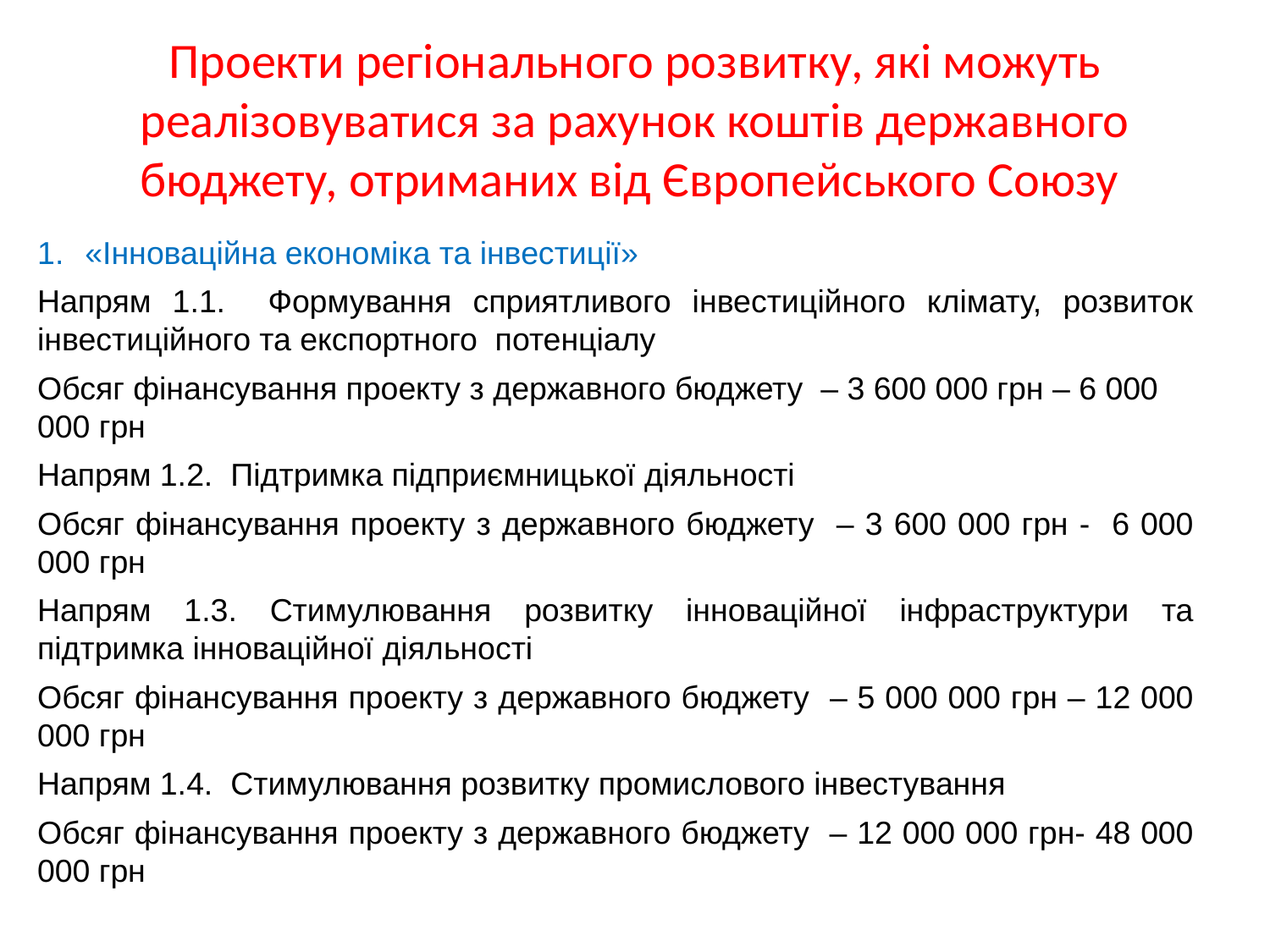

# Проекти регіонального розвитку, які можуть реалізовуватися за рахунок коштів державного бюджету, отриманих від Європейського Союзу
«Інноваційна економіка та інвестиції»
Напрям 1.1.  Формування сприятливого інвестиційного клімату, розвиток інвестиційного та експортного  потенціалу
Обсяг фінансування проекту з державного бюджету  – 3 600 000 грн – 6 000 000 грн
Напрям 1.2.  Підтримка підприємницької діяльності
Обсяг фінансування проекту з державного бюджету  – 3 600 000 грн -  6 000 000 грн
Напрям 1.3. Стимулювання розвитку інноваційної інфраструктури та підтримка інноваційної діяльності
Обсяг фінансування проекту з державного бюджету  – 5 000 000 грн – 12 000 000 грн
Напрям 1.4.  Стимулювання розвитку промислового інвестування
Обсяг фінансування проекту з державного бюджету  – 12 000 000 грн- 48 000 000 грн